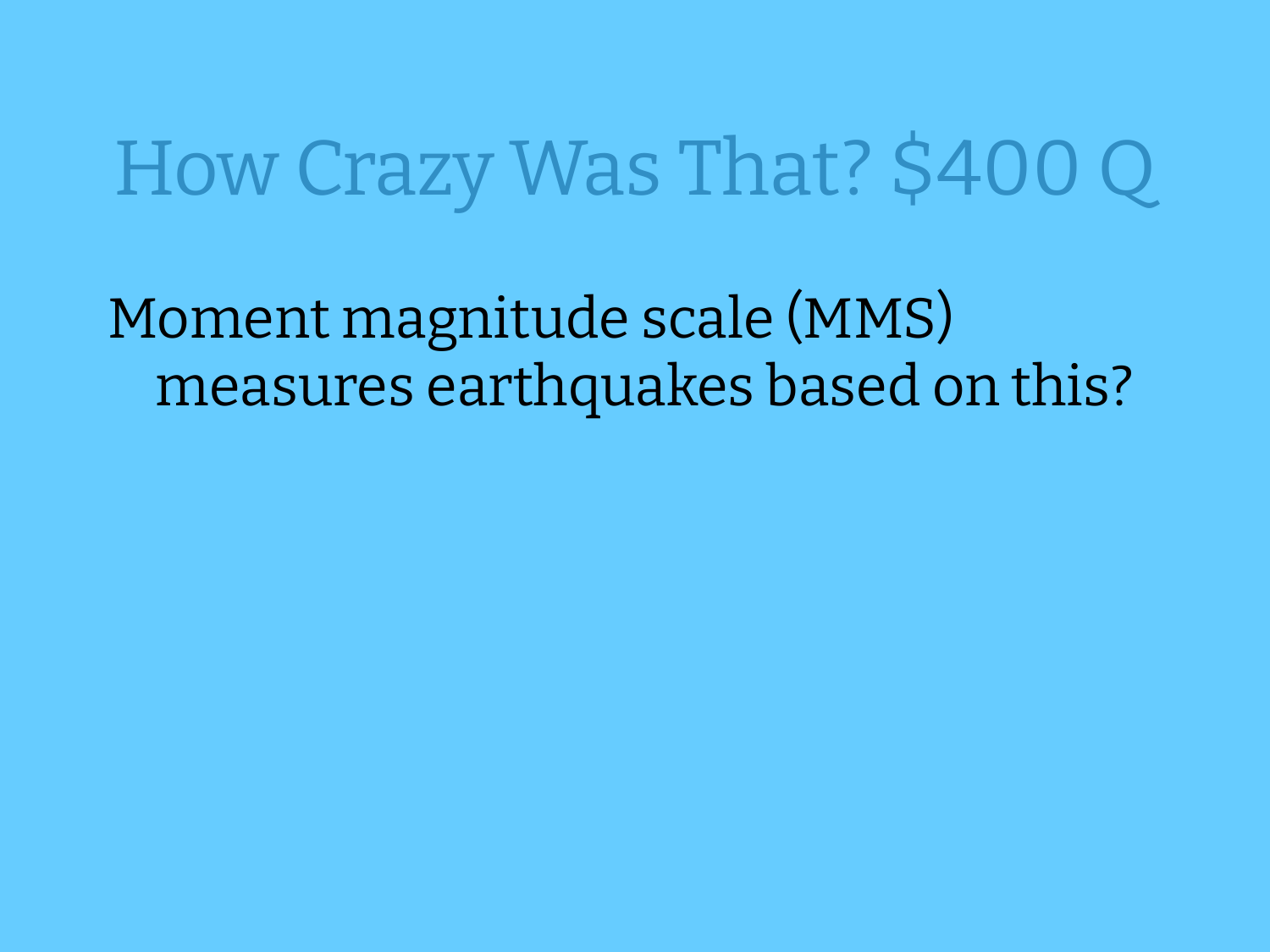

# How Crazy Was That? $400 Q
Moment magnitude scale (MMS) measures earthquakes based on this?